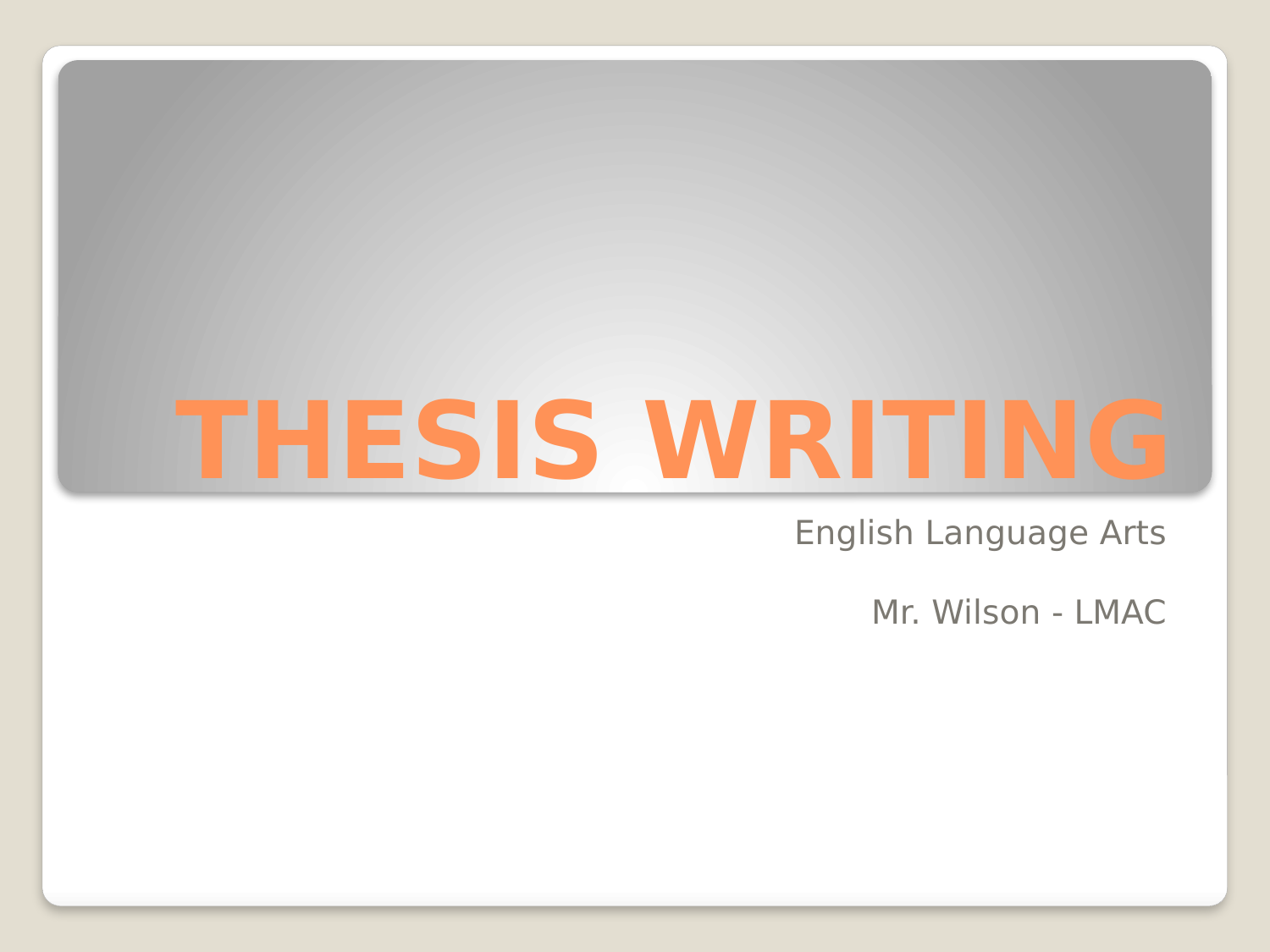

# THESIS WRITING
English Language Arts

Mr. Wilson - LMAC